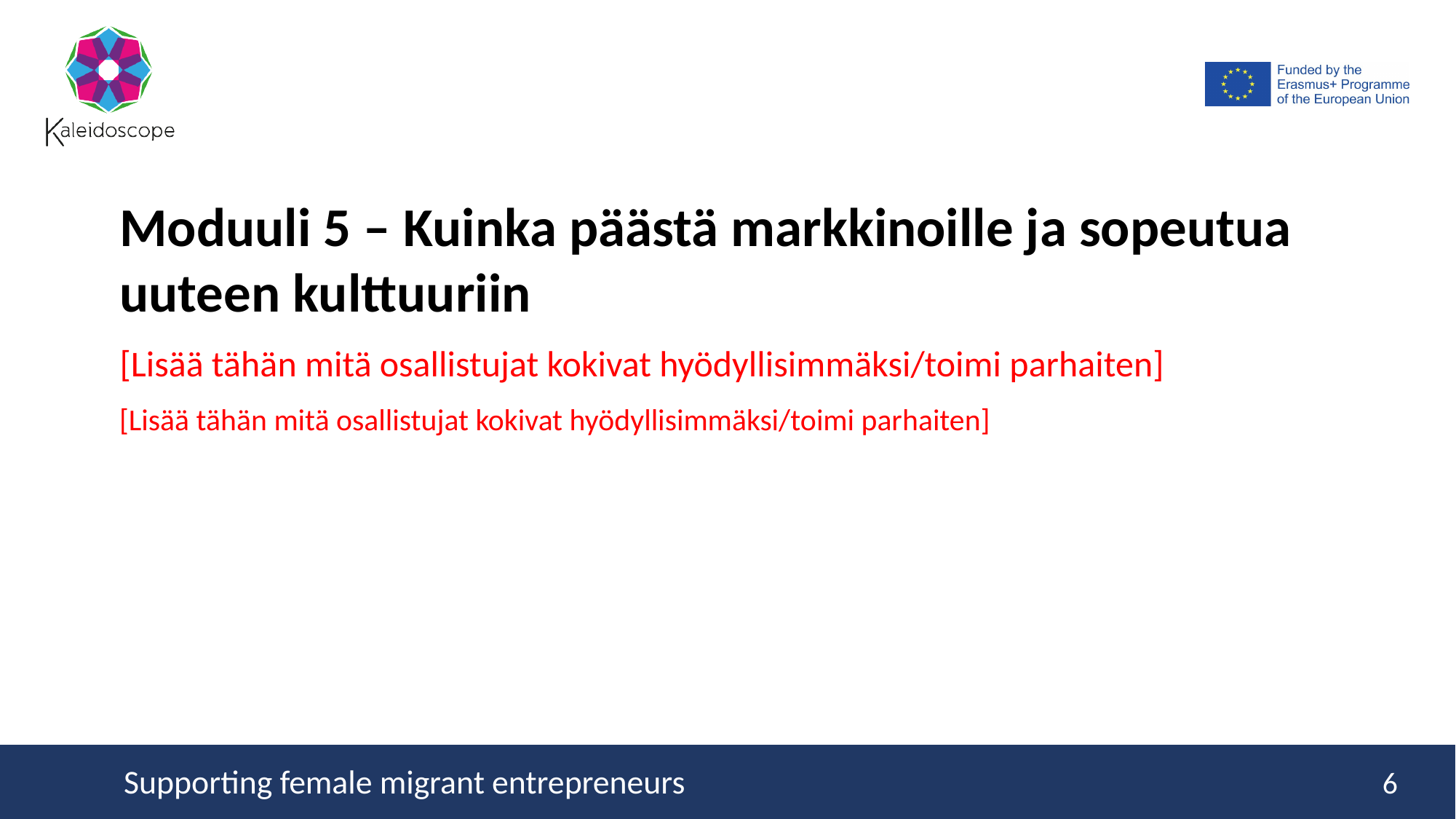

Moduuli 5 – Kuinka päästä markkinoille ja sopeutua uuteen kulttuuriin
[Lisää tähän mitä osallistujat kokivat hyödyllisimmäksi/toimi parhaiten]
[Lisää tähän mitä osallistujat kokivat hyödyllisimmäksi/toimi parhaiten]

6